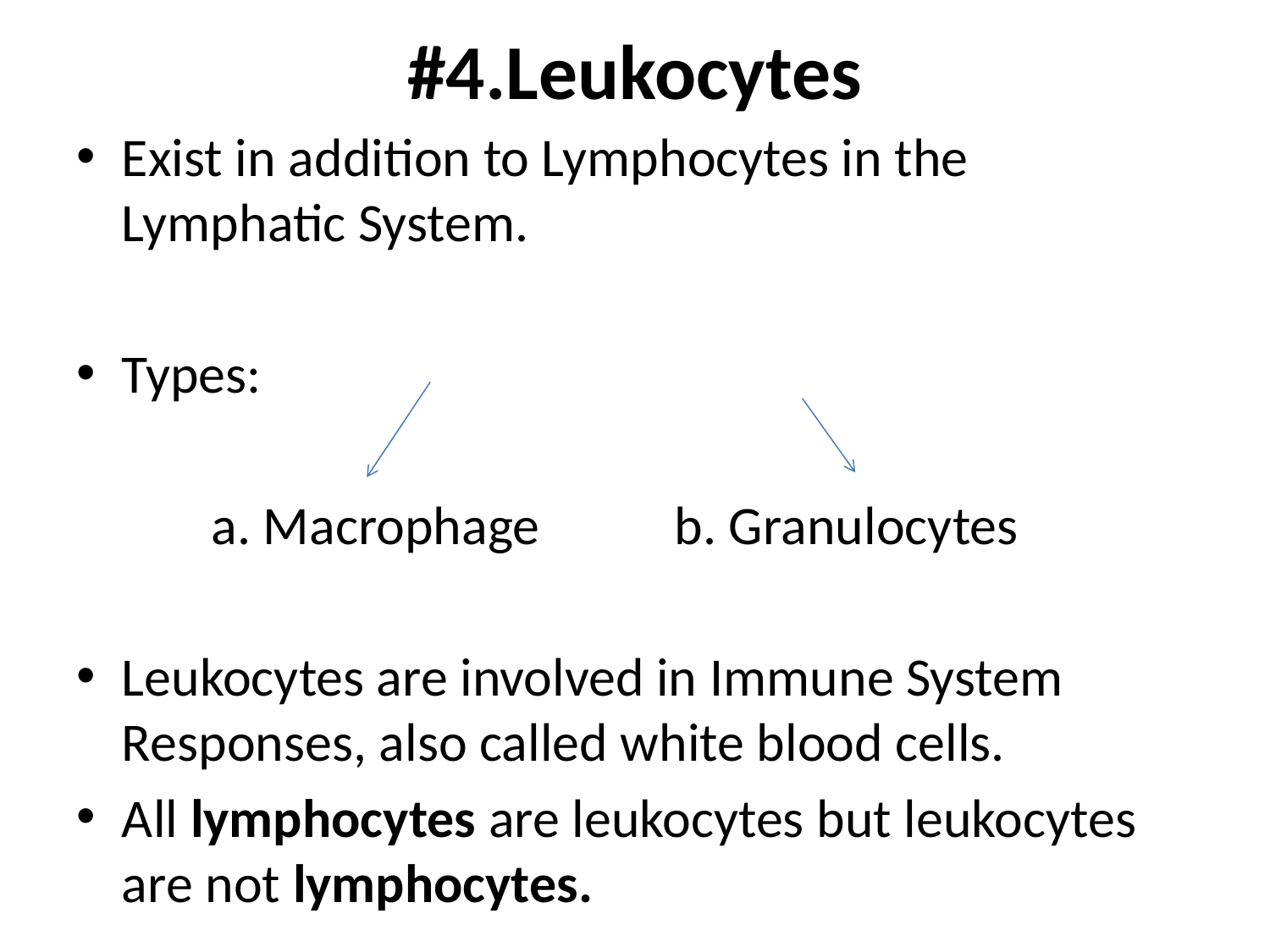

# #4.Leukocytes
Exist in addition to Lymphocytes in the Lymphatic System.

Types:

           a. Macrophage           b. Granulocytes

Leukocytes are involved in Immune System Responses, also called white blood cells.
All lymphocytes are leukocytes but leukocytes are not lymphocytes.